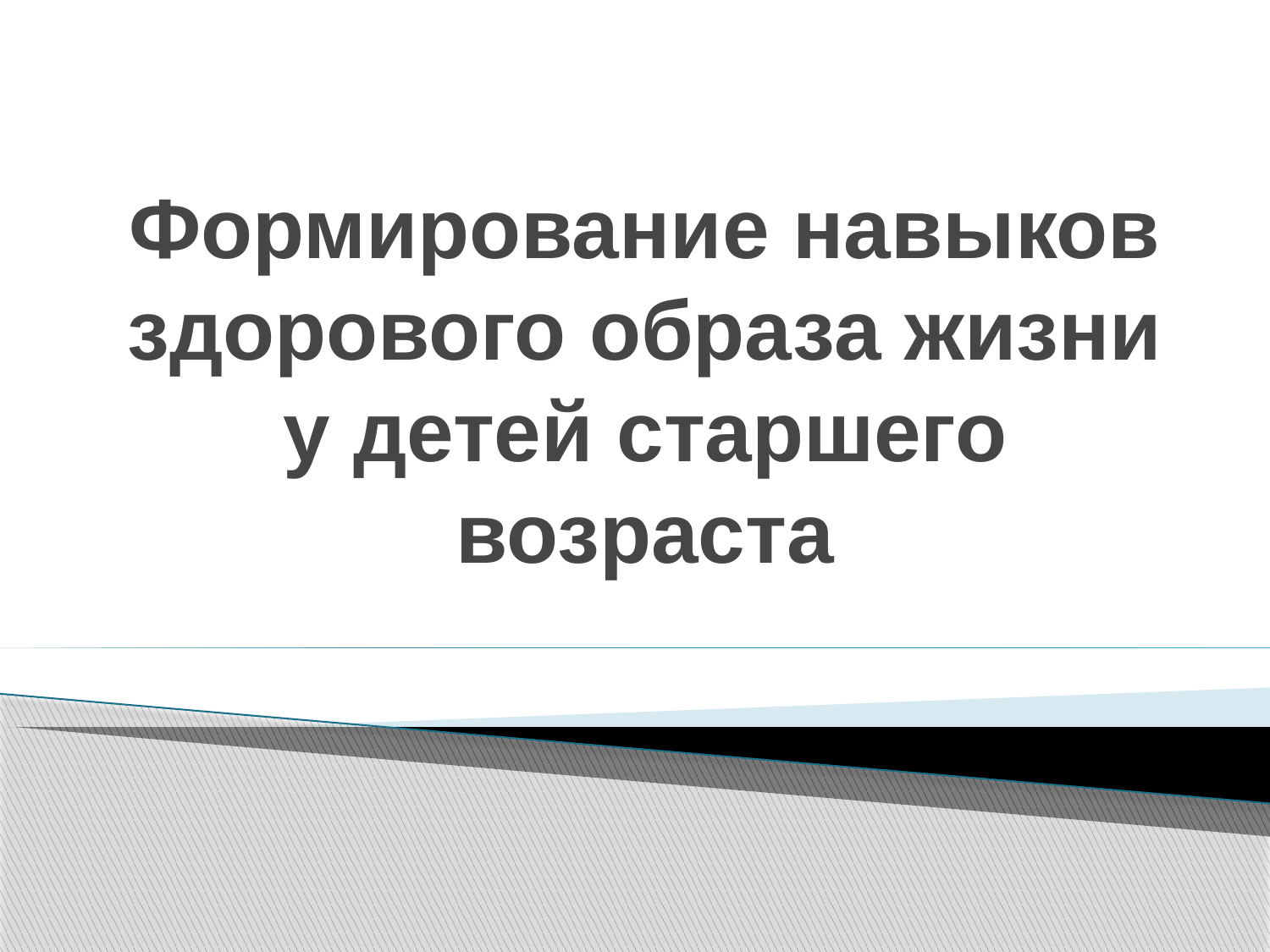

# Формирование навыков здорового образа жизни у детей старшего возраста